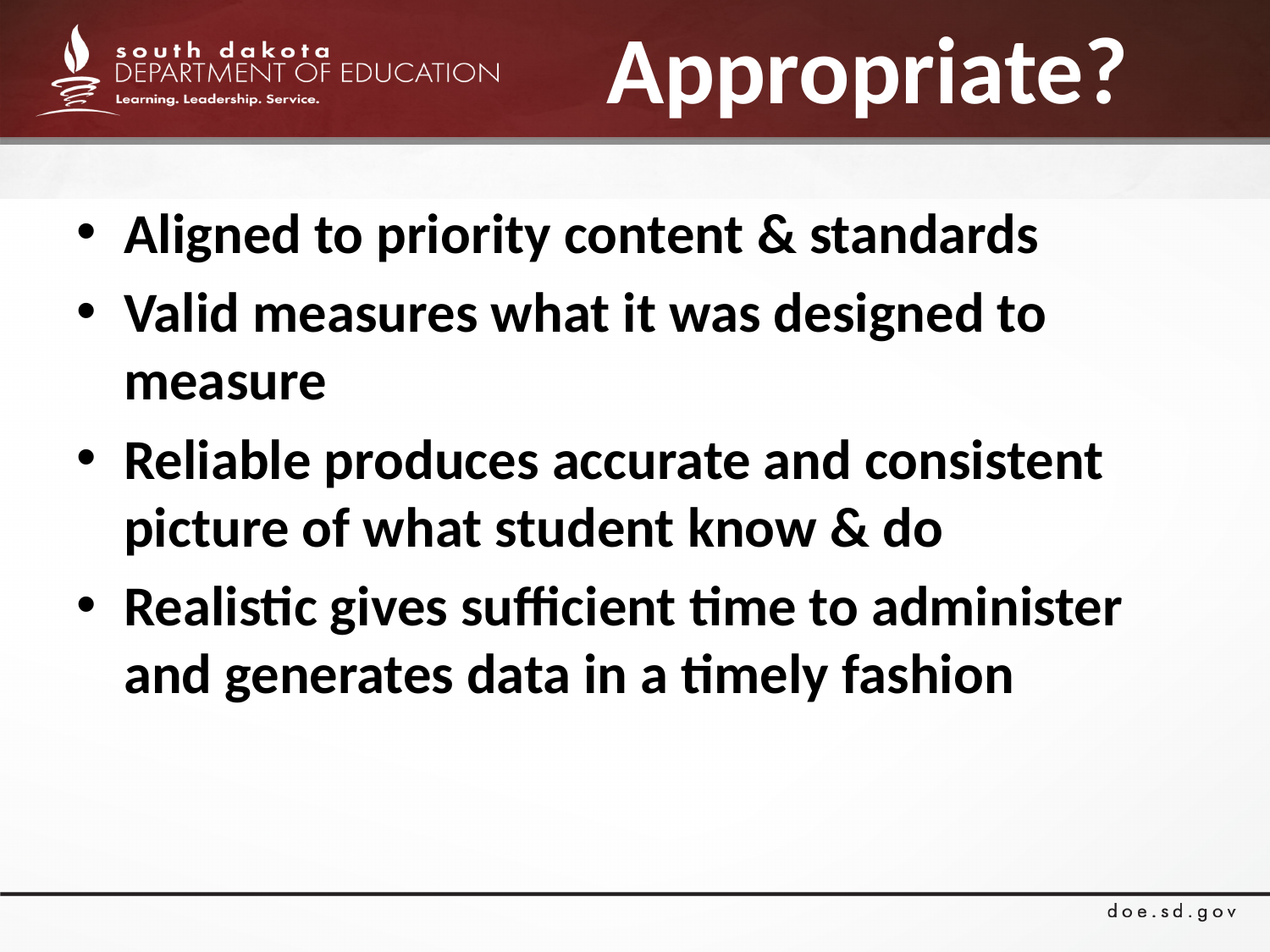

# Appropriate?
Aligned to priority content & standards
Valid measures what it was designed to measure
Reliable produces accurate and consistent picture of what student know & do
Realistic gives sufficient time to administer and generates data in a timely fashion